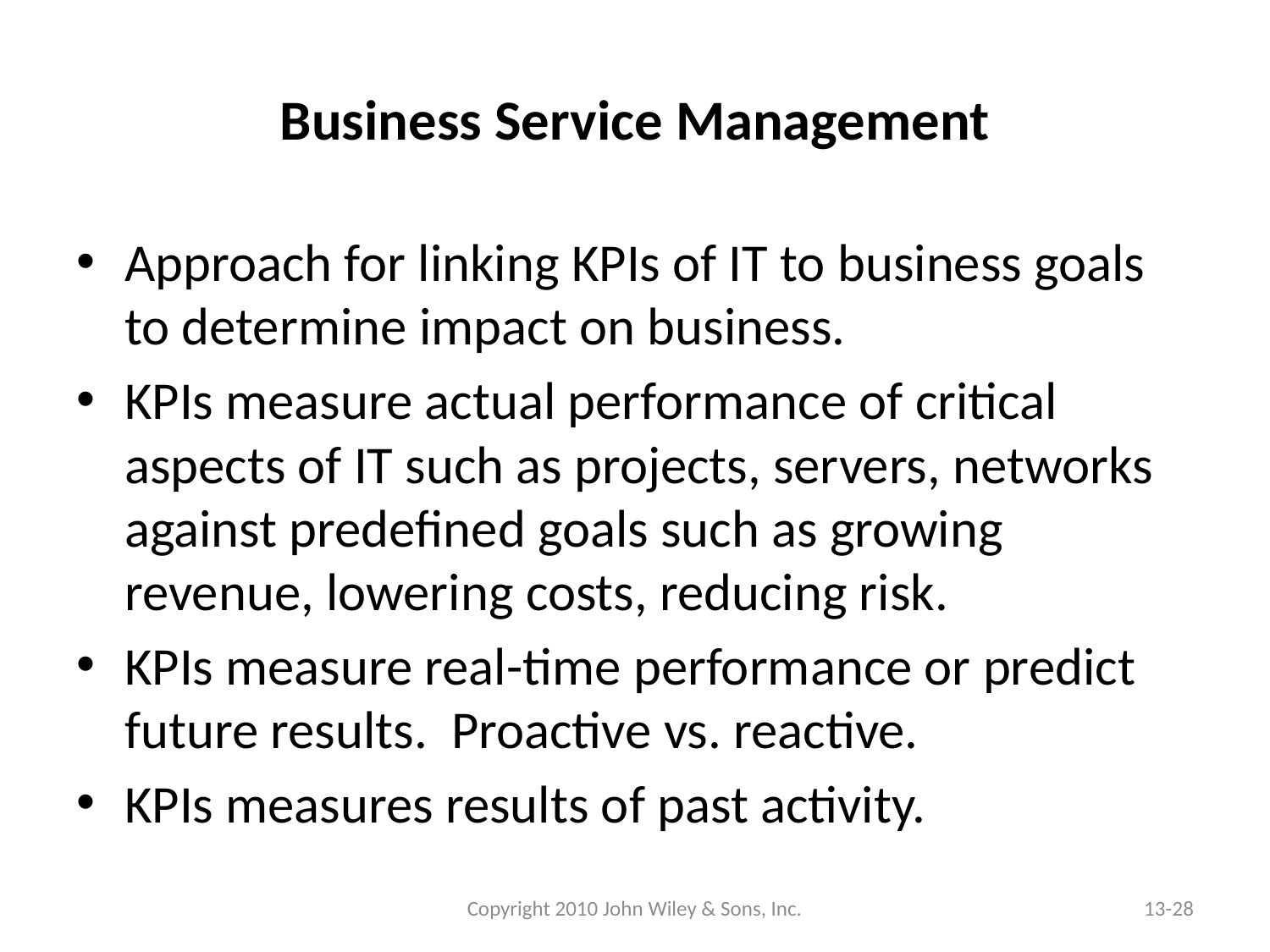

# Business Service Management
Approach for linking KPIs of IT to business goals to determine impact on business.
KPIs measure actual performance of critical aspects of IT such as projects, servers, networks against predefined goals such as growing revenue, lowering costs, reducing risk.
KPIs measure real-time performance or predict future results.  Proactive vs. reactive.
KPIs measures results of past activity.
Copyright 2010 John Wiley & Sons, Inc.
13-28